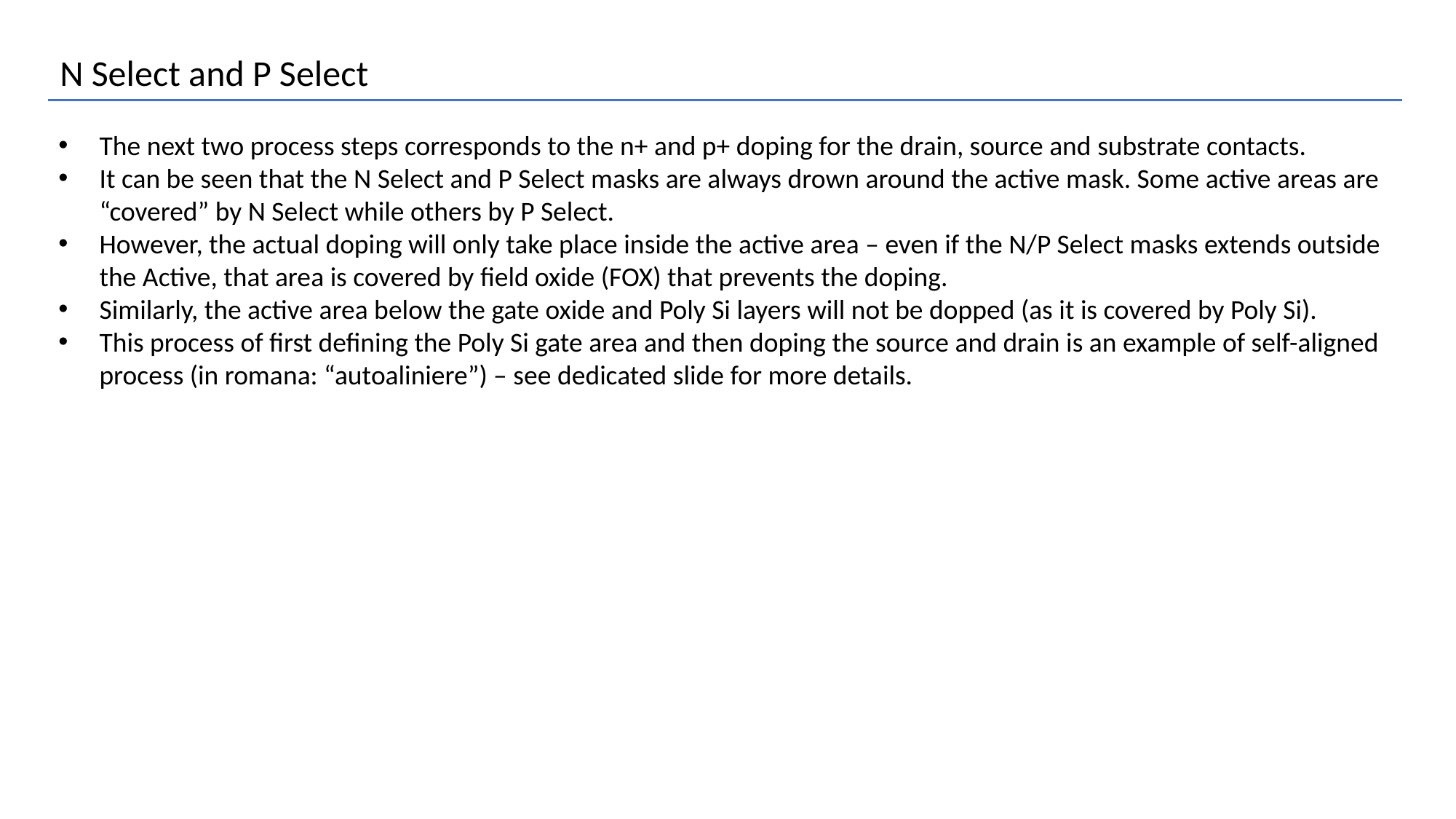

N Select and P Select
The next two process steps corresponds to the n+ and p+ doping for the drain, source and substrate contacts.
It can be seen that the N Select and P Select masks are always drown around the active mask. Some active areas are “covered” by N Select while others by P Select.
However, the actual doping will only take place inside the active area – even if the N/P Select masks extends outside the Active, that area is covered by field oxide (FOX) that prevents the doping.
Similarly, the active area below the gate oxide and Poly Si layers will not be dopped (as it is covered by Poly Si).
This process of first defining the Poly Si gate area and then doping the source and drain is an example of self-aligned process (in romana: “autoaliniere”) – see dedicated slide for more details.